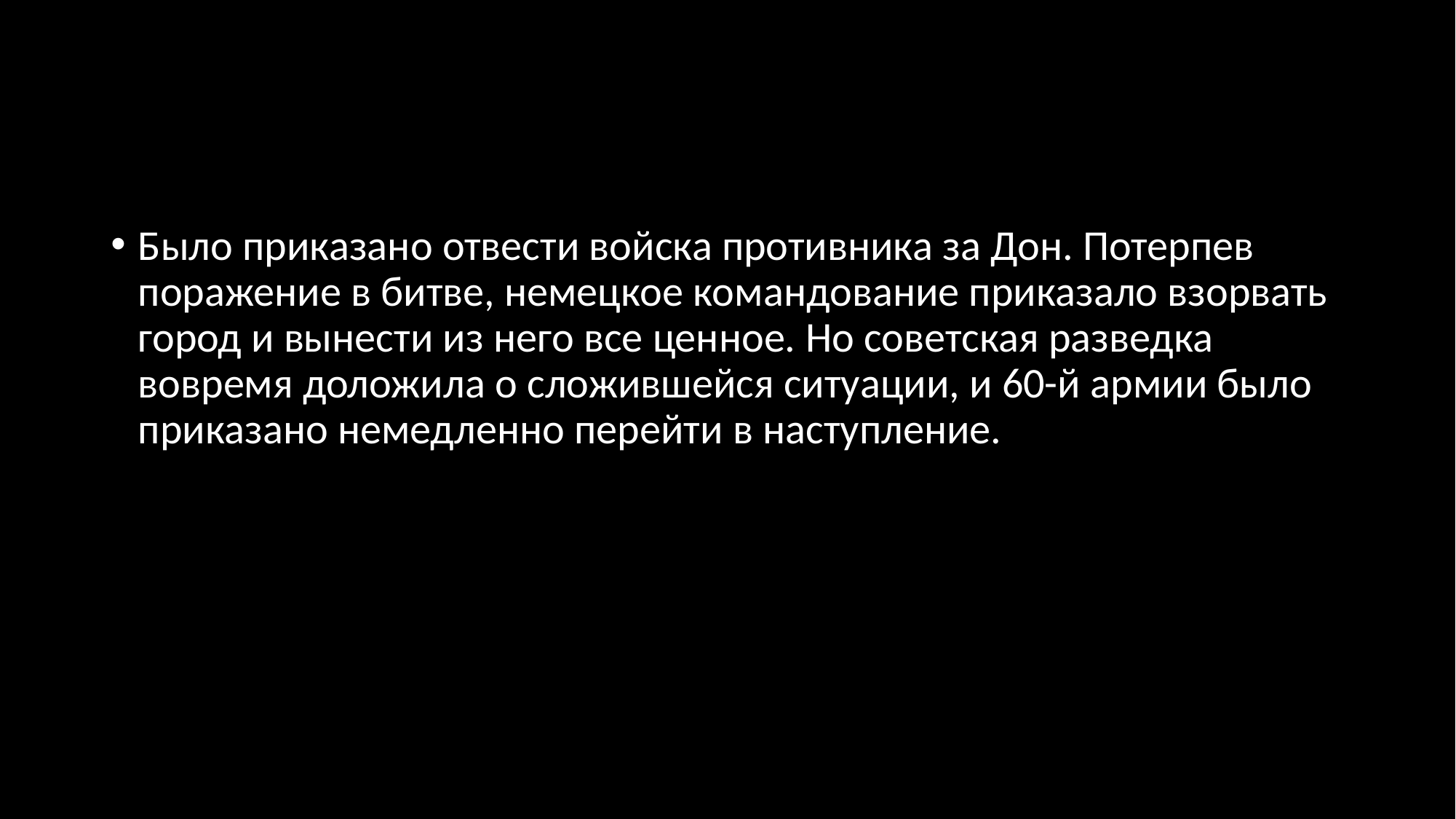

#
Было приказано отвести войска противника за Дон. Потерпев поражение в битве, немецкое командование приказало взорвать город и вынести из него все ценное. Но советская разведка вовремя доложила о сложившейся ситуации, и 60-й армии было приказано немедленно перейти в наступление.